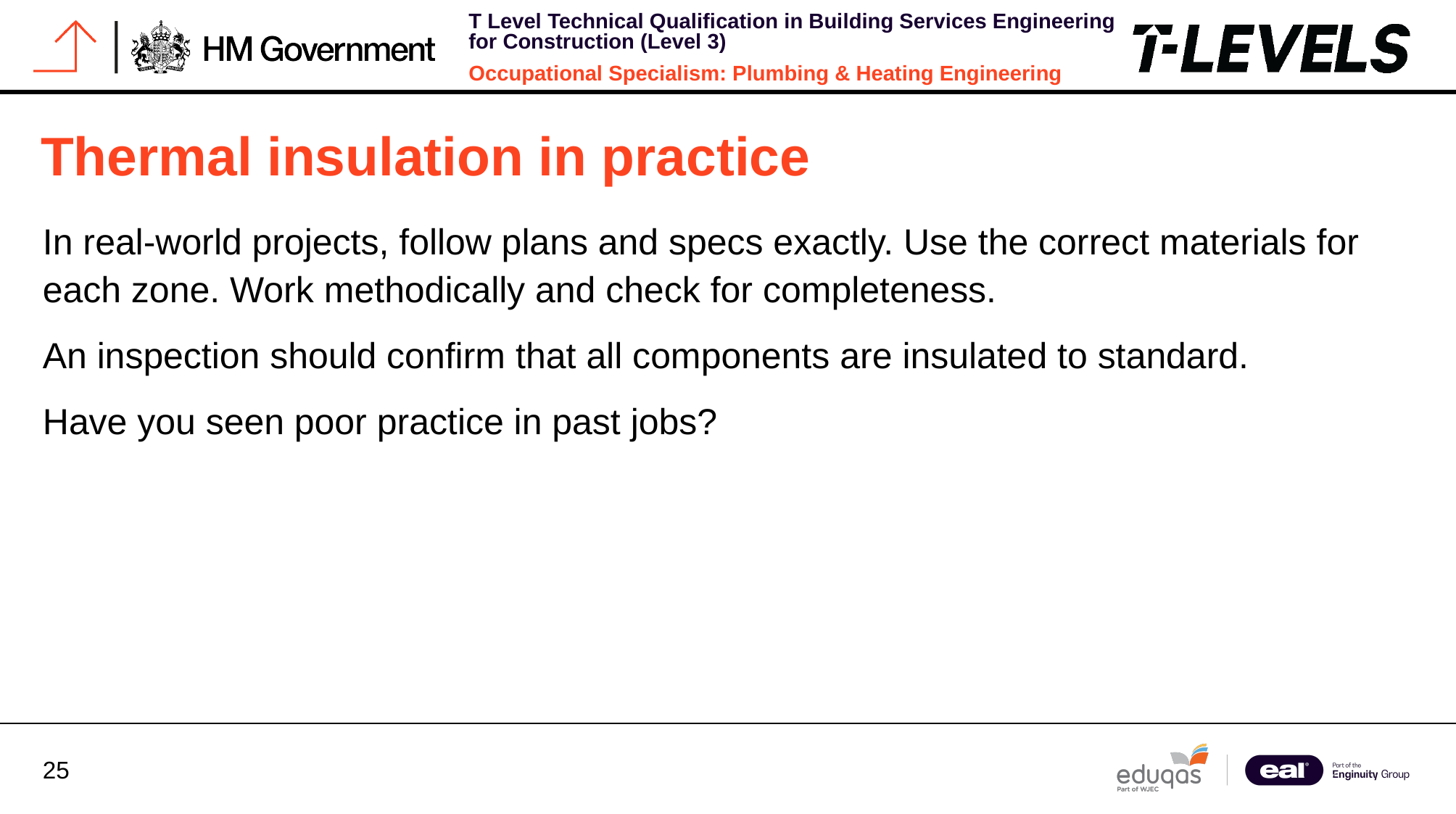

# Thermal insulation in practice
In real-world projects, follow plans and specs exactly. Use the correct materials for each zone. Work methodically and check for completeness.
An inspection should confirm that all components are insulated to standard.
Have you seen poor practice in past jobs?